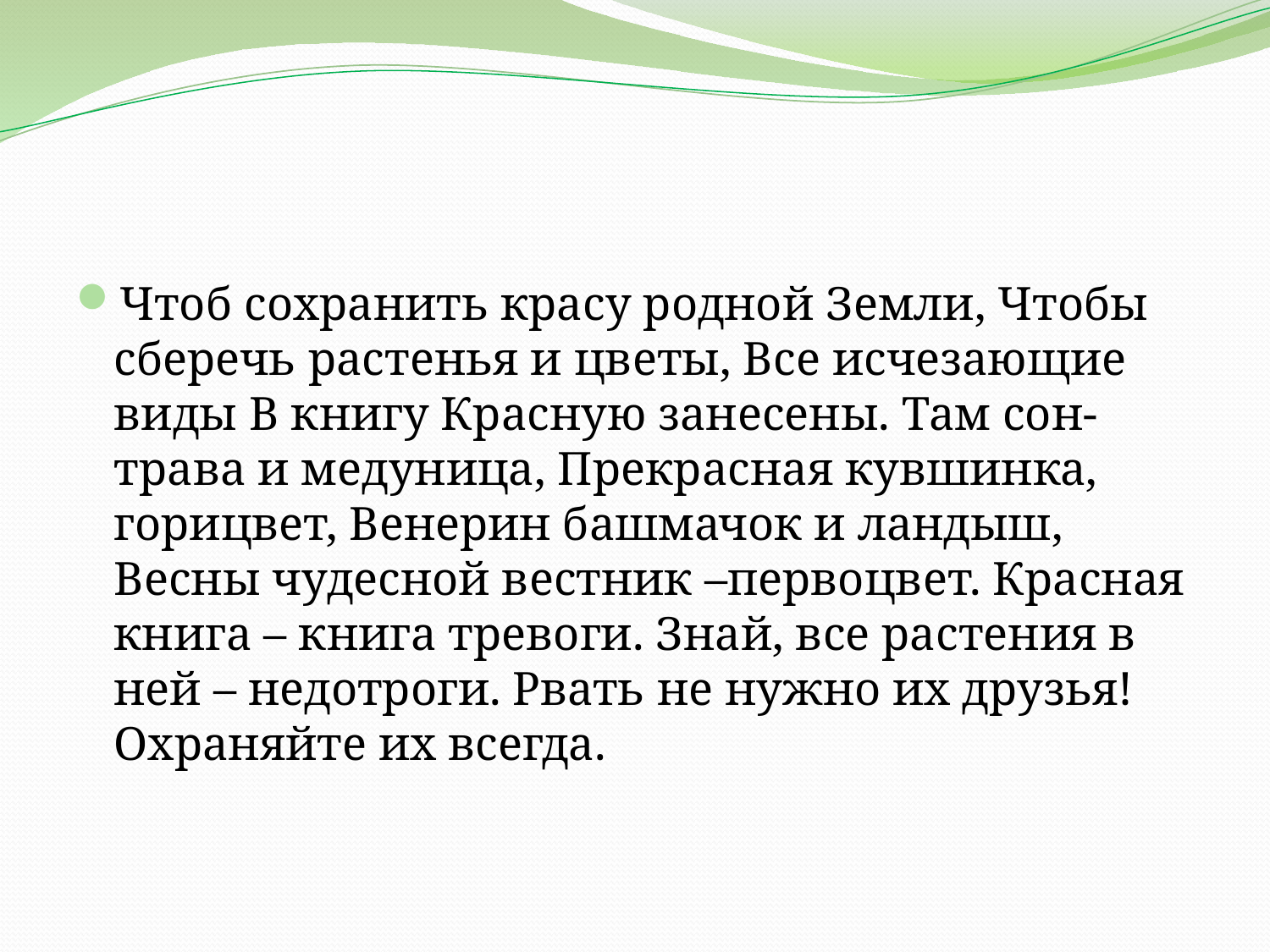

#
Чтоб сохранить красу родной Земли, Чтобы сберечь растенья и цветы, Все исчезающие виды В книгу Красную занесены. Там сон-трава и медуница, Прекрасная кувшинка, горицвет, Венерин башмачок и ландыш, Весны чудесной вестник –первоцвет. Красная книга – книга тревоги. Знай, все растения в ней – недотроги. Рвать не нужно их друзья! Охраняйте их всегда.